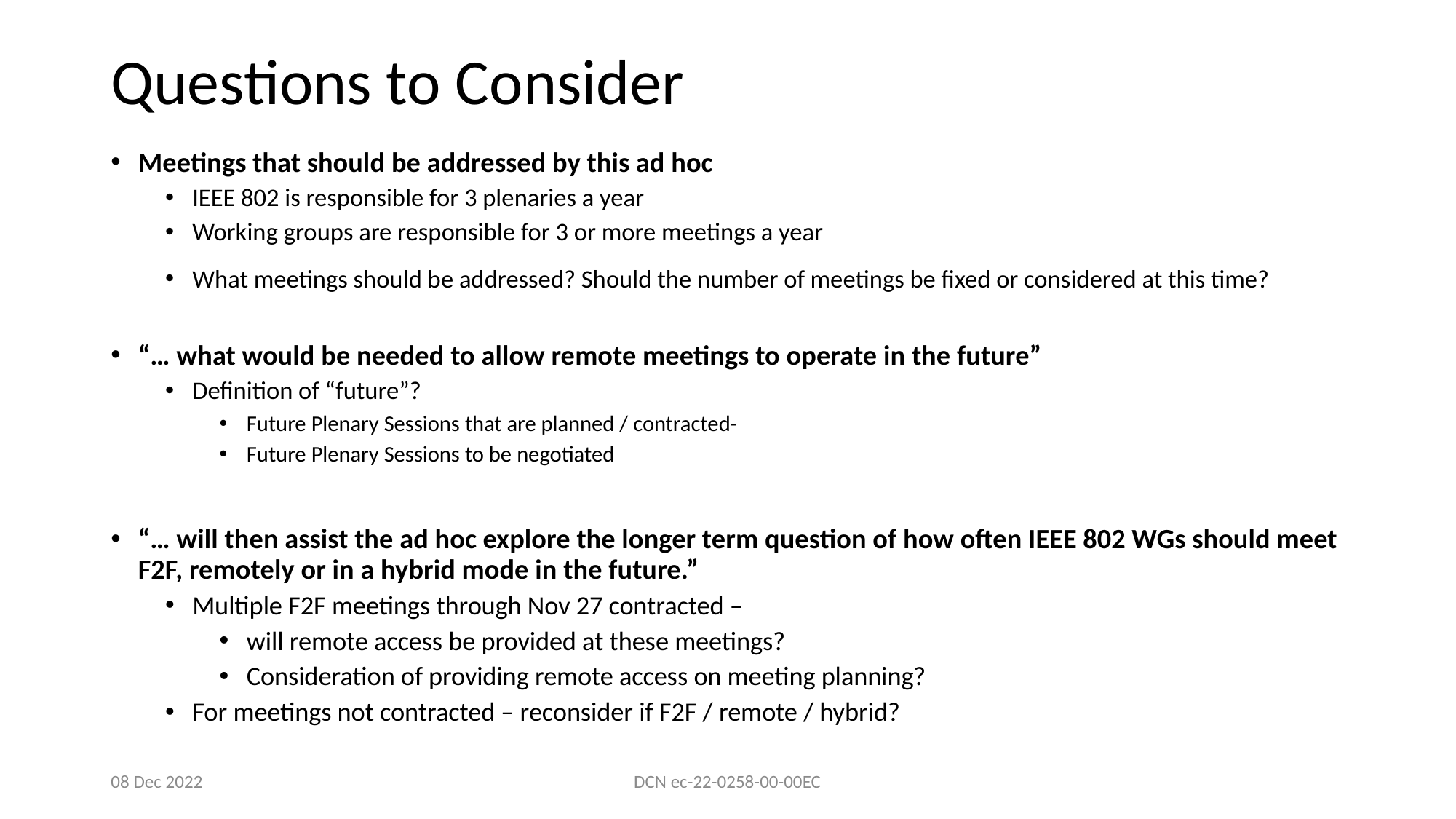

# Questions to Consider
Meetings that should be addressed by this ad hoc
IEEE 802 is responsible for 3 plenaries a year
Working groups are responsible for 3 or more meetings a year
What meetings should be addressed? Should the number of meetings be fixed or considered at this time?

“… what would be needed to allow remote meetings to operate in the future”
Definition of “future”?
Future Plenary Sessions that are planned / contracted-
Future Plenary Sessions to be negotiated

“… will then assist the ad hoc explore the longer term question of how often IEEE 802 WGs should meet F2F, remotely or in a hybrid mode in the future.”
Multiple F2F meetings through Nov 27 contracted –
will remote access be provided at these meetings?
Consideration of providing remote access on meeting planning?
For meetings not contracted – reconsider if F2F / remote / hybrid?

08 Dec 2022
DCN ec-22-0258-00-00EC